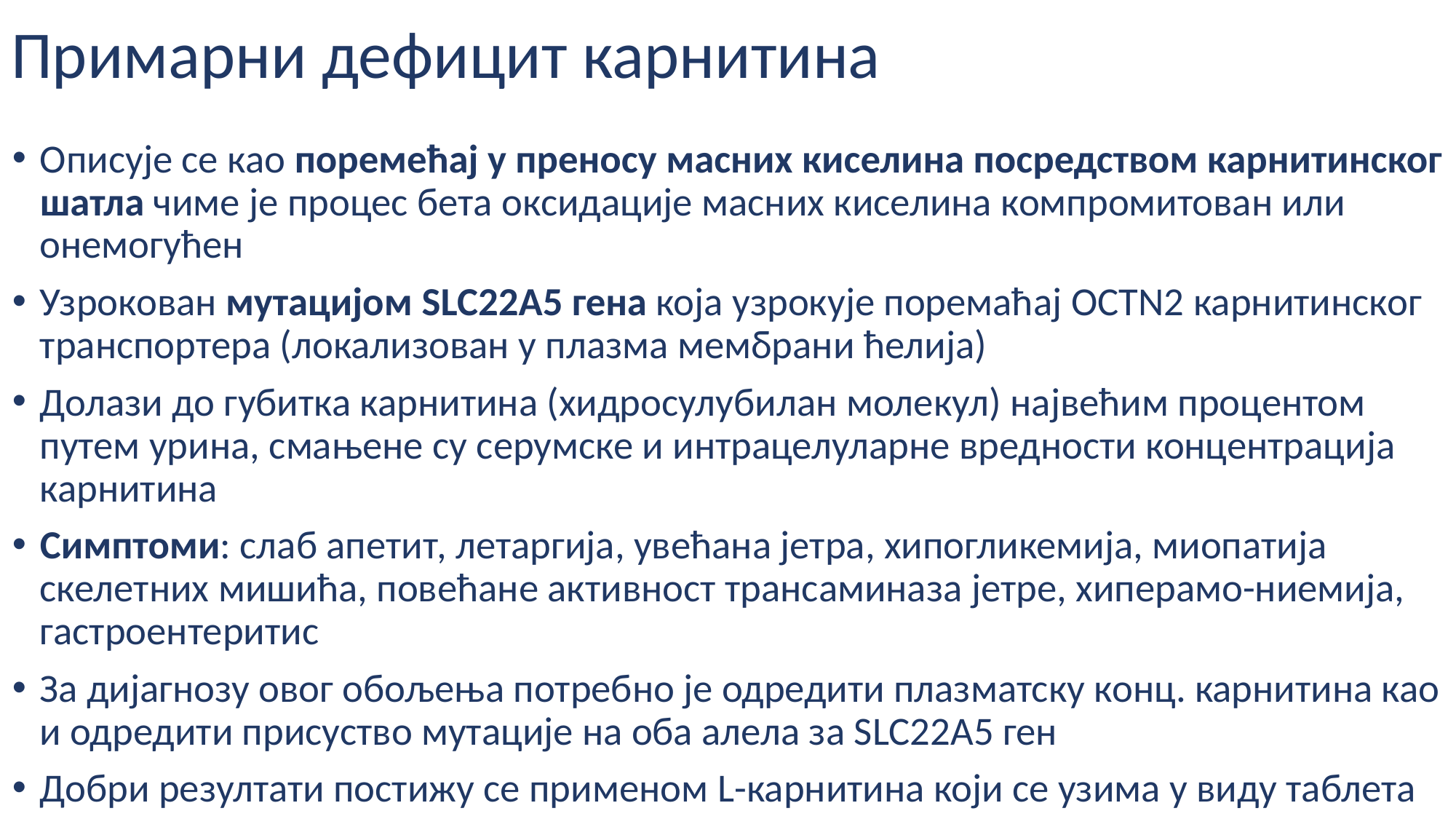

# Примарни дефицит карнитина
Описује се као поремећај у преносу масних киселина посредством карнитинског шатла чиме је процес бета оксидације масних киселина компромитован или онемогућен
Узрокован мутацијом SLC22A5 гена која узрокује поремаћај OCTN2 карнитинског транспортера (локализован у плазма мембрани ћелија)
Долази до губитка карнитина (хидросулубилан молекул) највећим процентом путем урина, смањене су серумске и интрацелуларне вредности концентрација карнитина
Симптоми: слаб апетит, летаргија, увећана јетра, хипогликемија, миопатија скелетних мишића, повећане активност трансаминаза јетре, хиперамо-ниемија, гастроентеритис
За дијагнозу овог обољења потребно је одредити плазматску конц. карнитина као и одредити присуство мутације на оба алела за SLC22A5 ген
Добри резултати постижу се применом L-карнитина који се узима у виду таблета